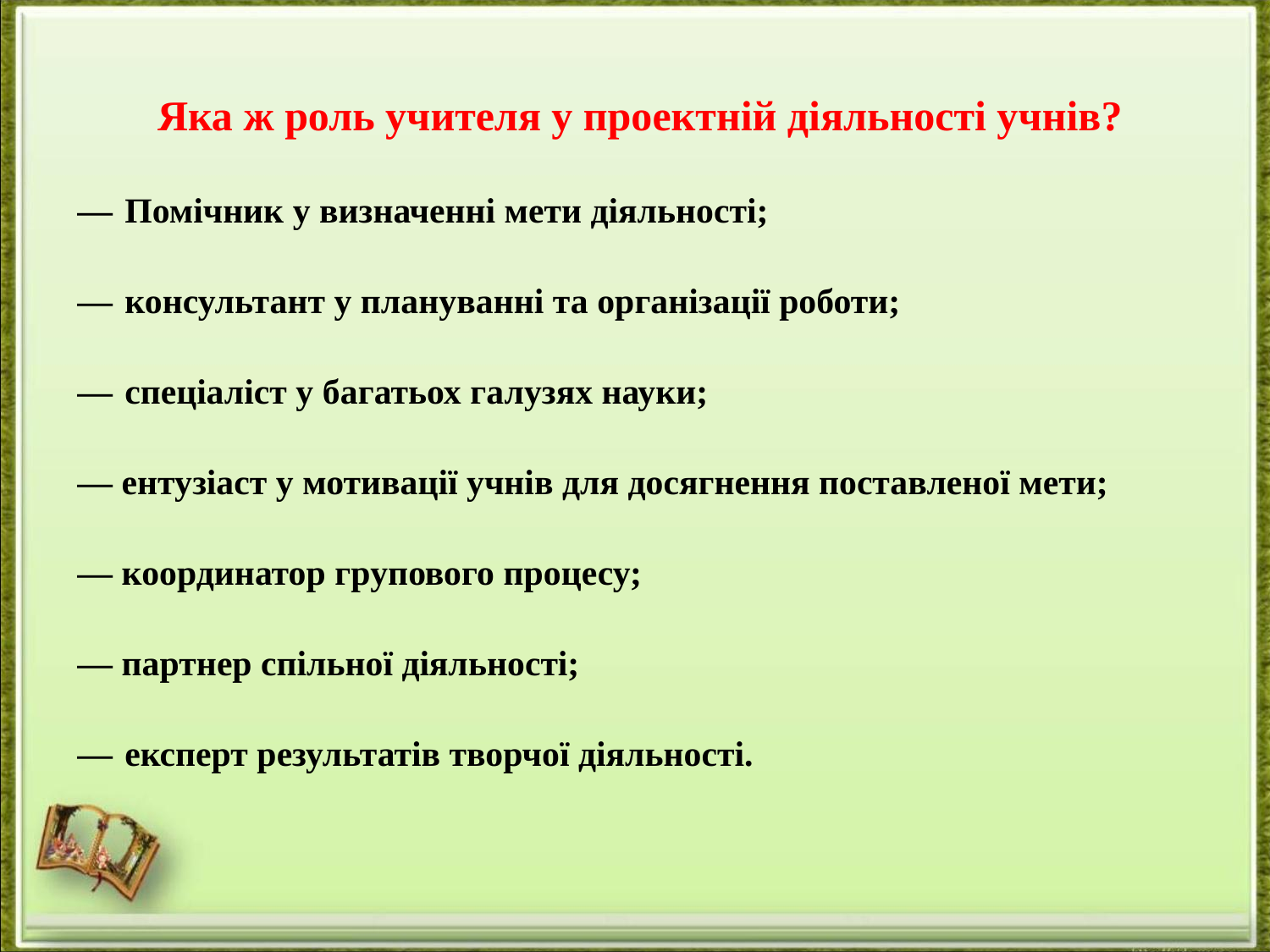

Яка ж роль учителя у проектній діяльності учнів?

— Помічник у визначенні мети діяльності;

— консультант у плануванні та організації роботи;

— спеціаліст у багатьох галузях науки;

— ентузіаст у мотивації учнів для досягнення поставленої мети;

— координатор групового процесу;

— партнер спільної діяльності;

— експерт результатів творчої діяльності.